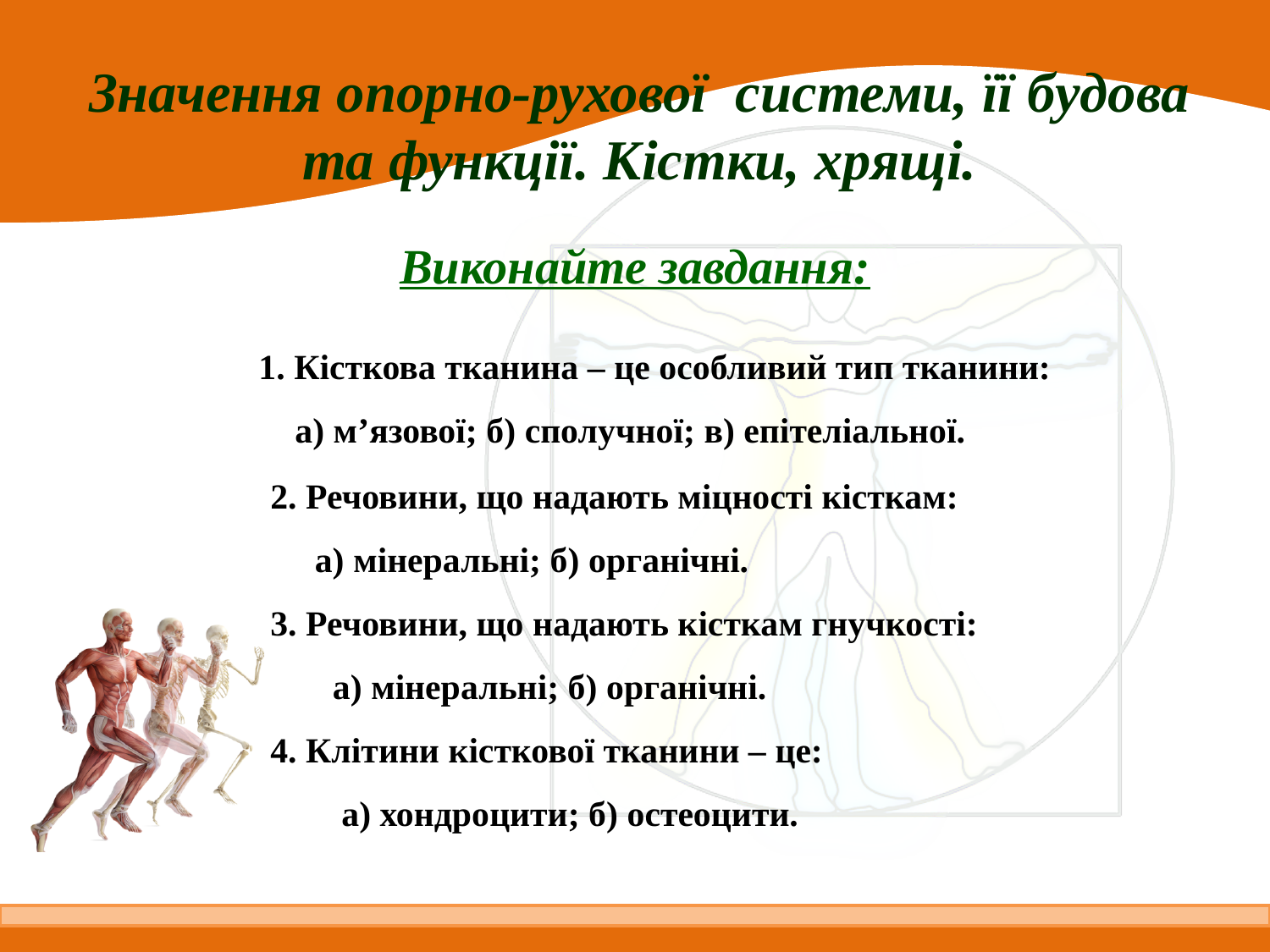

Значення опорно-рухової  системи, її будова та функції. Кістки, хрящі.
Виконайте завдання:
 1. Кісткова тканина – це особливий тип тканини:
     а) м’язової; б) сполучної; в) епітеліальної.
2. Речовини, що надають міцності кісткам:
     а) мінеральні; б) органічні.
3. Речовини, що надають кісткам гнучкості:
       а) мінеральні; б) органічні.
4. Клітини кісткової тканини – це:
        а) хондроцити; б) остеоцити.